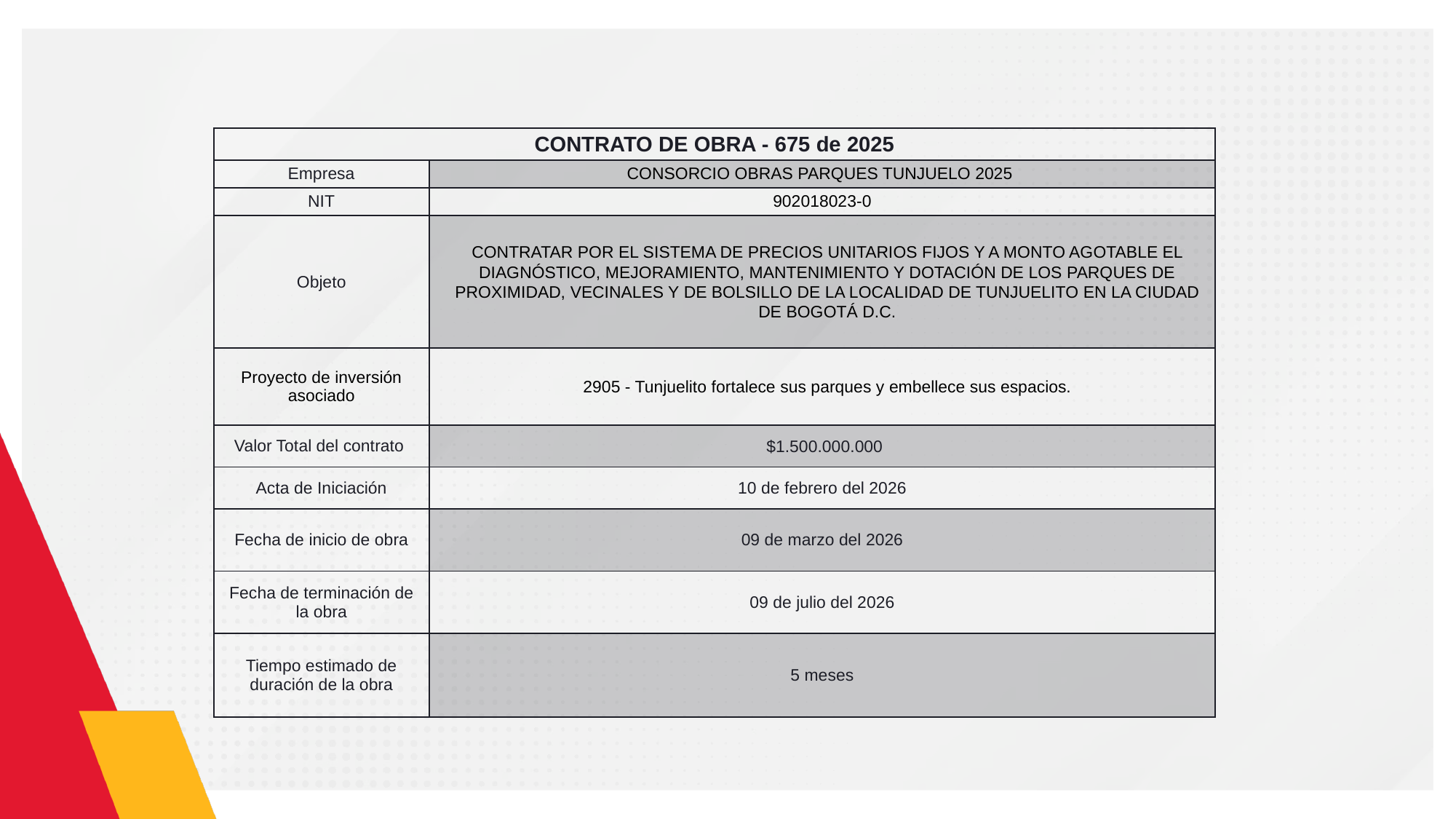

| CONTRATO DE OBRA - 675 de 2025 |  |
| --- | --- |
| Empresa | CONSORCIO OBRAS PARQUES TUNJUELO 2025 |
| NIT | 902018023-0 |
| Objeto | CONTRATAR POR EL SISTEMA DE PRECIOS UNITARIOS FIJOS Y A MONTO AGOTABLE EL DIAGNÓSTICO, MEJORAMIENTO, MANTENIMIENTO Y DOTACIÓN DE LOS PARQUES DE PROXIMIDAD, VECINALES Y DE BOLSILLO DE LA LOCALIDAD DE TUNJUELITO EN LA CIUDAD DE BOGOTÁ D.C. |
| Proyecto de inversión asociado | 2905 - Tunjuelito fortalece sus parques y embellece sus espacios. |
| Valor Total del contrato | $1.500.000.000 |
| Acta de Iniciación | 10 de febrero del 2026 |
| Fecha de inicio de obra | 09 de marzo del 2026 |
| Fecha de terminación de la obra | 09 de julio del 2026 |
| Tiempo estimado de duración de la obra | 5 meses |